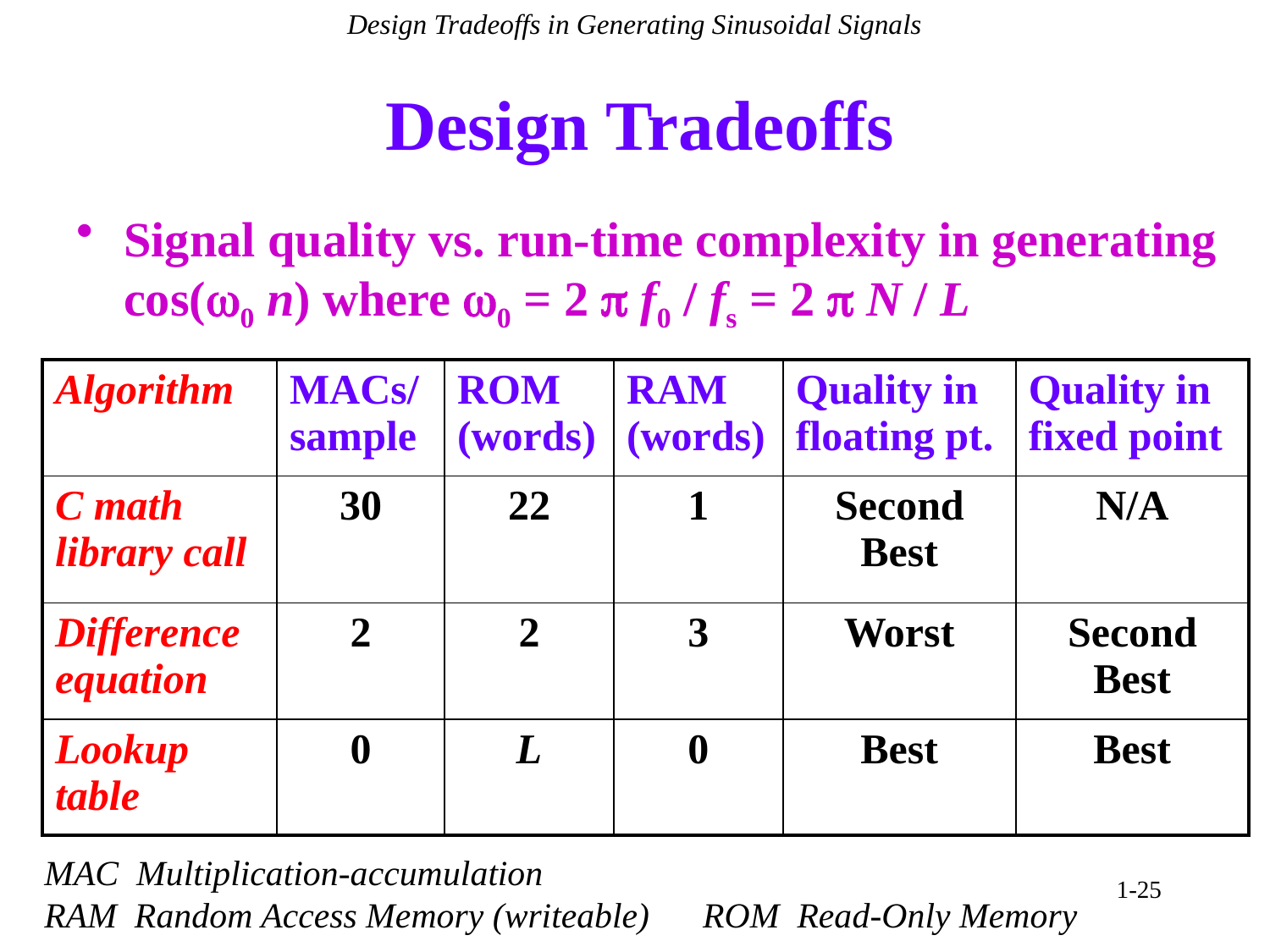

Design Tradeoffs in Generating Sinusoidal Signals
# Design Tradeoffs
Signal quality vs. run-time complexity in generating cos(ω0 n) where ω0 = 2 π f0 / fs = 2 π N / L

| Algorithm | MACs/ sample | ROM (words) | RAM (words) | Quality in floating pt. | Quality in fixed point |
| --- | --- | --- | --- | --- | --- |
| C math library call | 30 | 22 | 1 | Second Best | N/A |
| Difference equation | 2 | 2 | 3 | Worst | Second Best |
| Lookup table | 0 | L | 0 | Best | Best |
MAC  Multiplication-accumulation
RAM  Random Access Memory (writeable)      ROM  Read-Only Memory
1-25